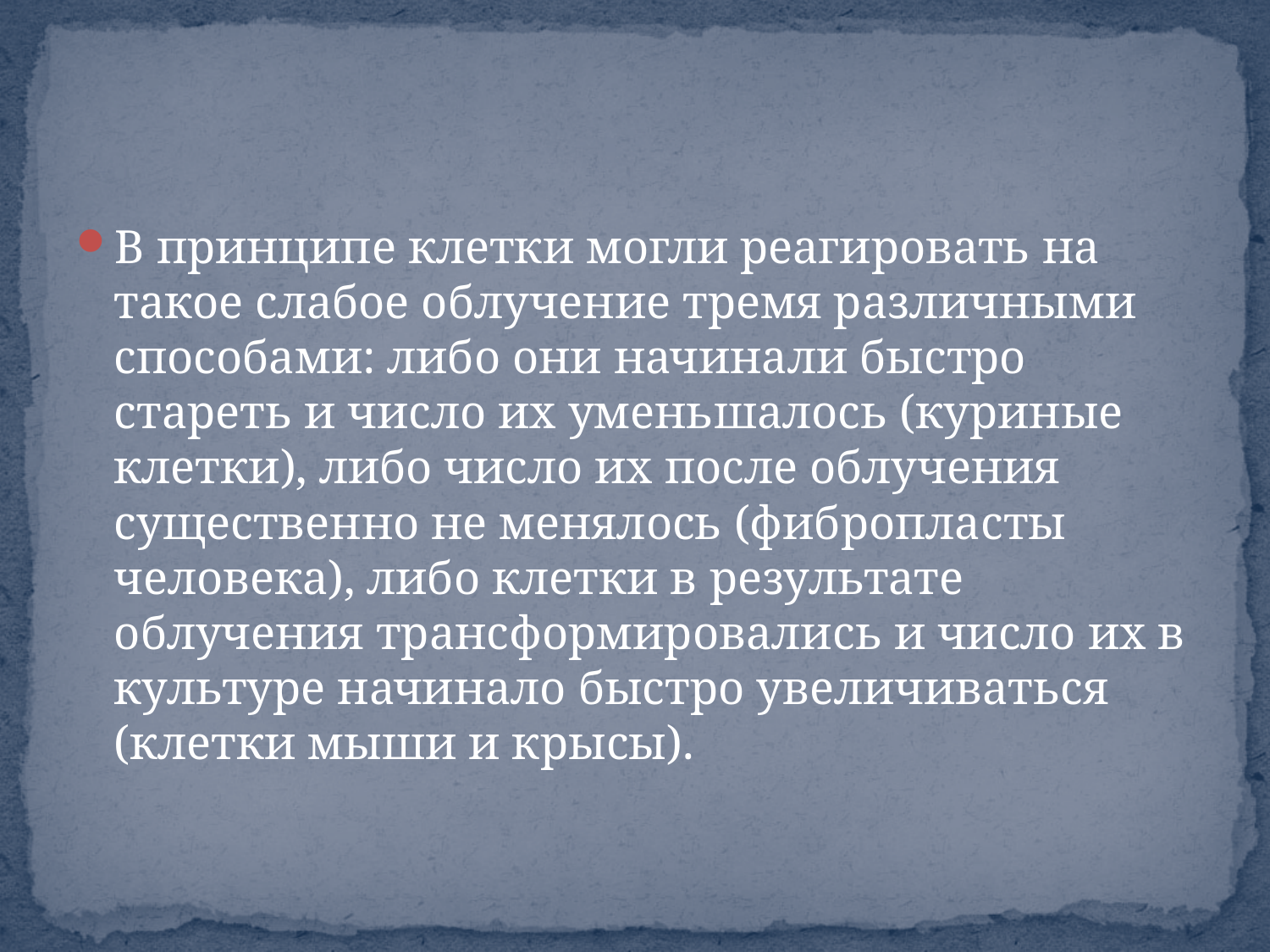

В принципе клетки могли реагировать на такое слабое облучение тремя различными способами: либо они начинали быстро стареть и число их уменьшалось (куриные клетки), либо число их после облучения существенно не менялось (фибропласты человека), либо клетки в результате облучения трансформировались и число их в культуре начинало быстро увеличиваться (клетки мыши и крысы).